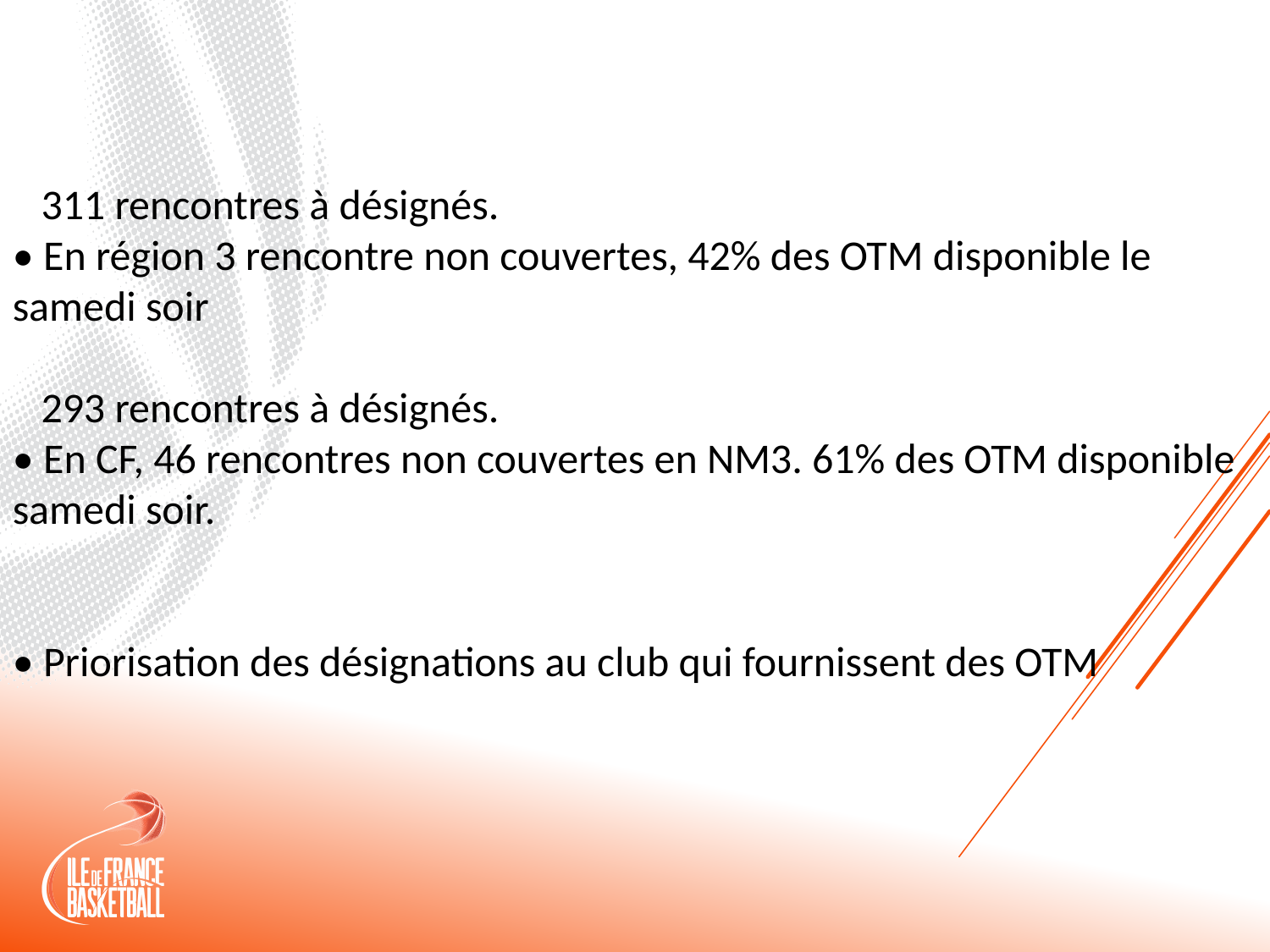

311 rencontres à désignés.
• En région 3 rencontre non couvertes, 42% des OTM disponible le samedi soir

   293 rencontres à désignés.
• En CF, 46 rencontres non couvertes en NM3. 61% des OTM disponible samedi soir.

• Priorisation des désignations au club qui fournissent des OTM